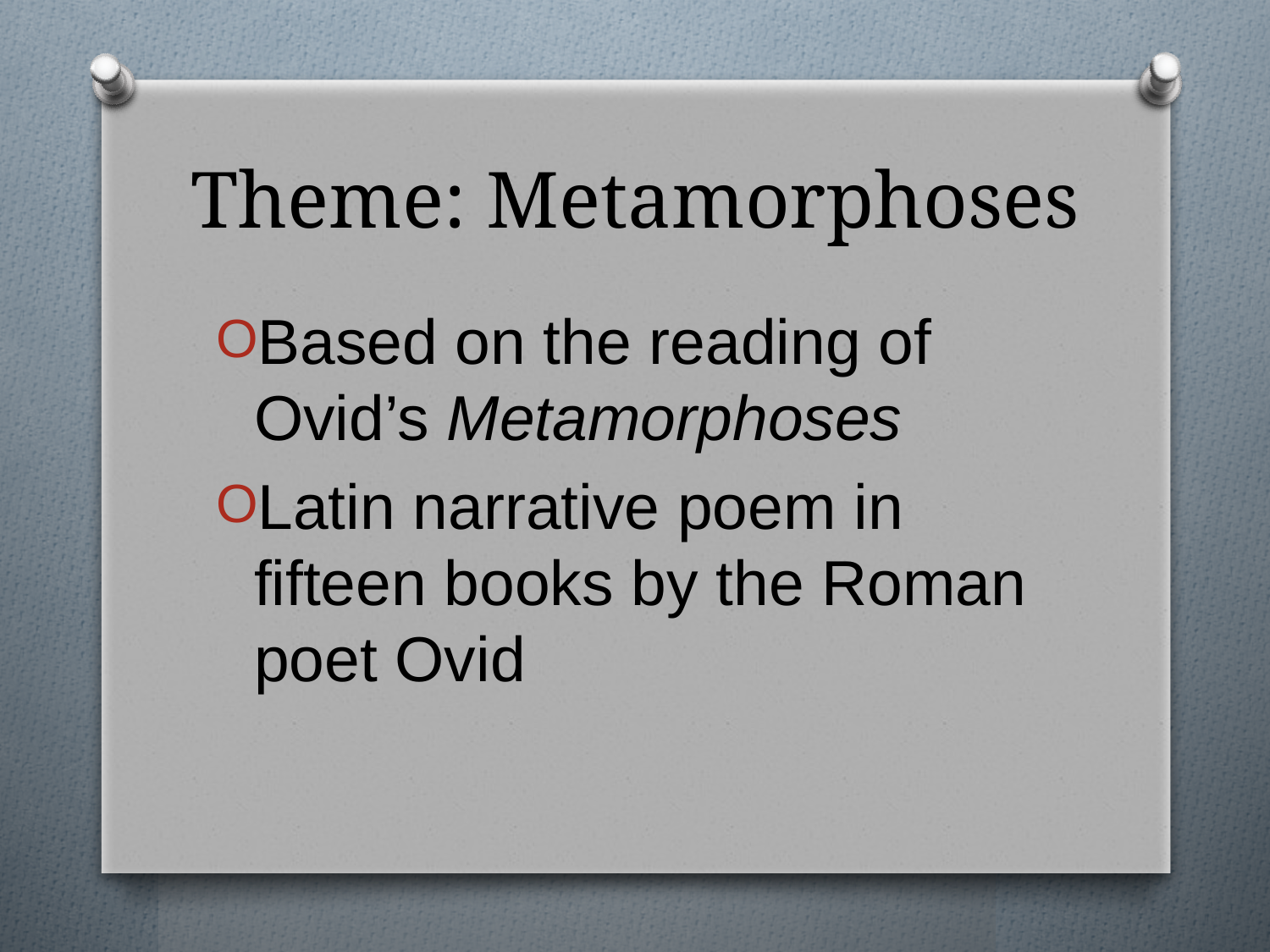

# Theme: Metamorphoses
Based on the reading of Ovid’s Metamorphoses
Latin narrative poem in fifteen books by the Roman poet Ovid